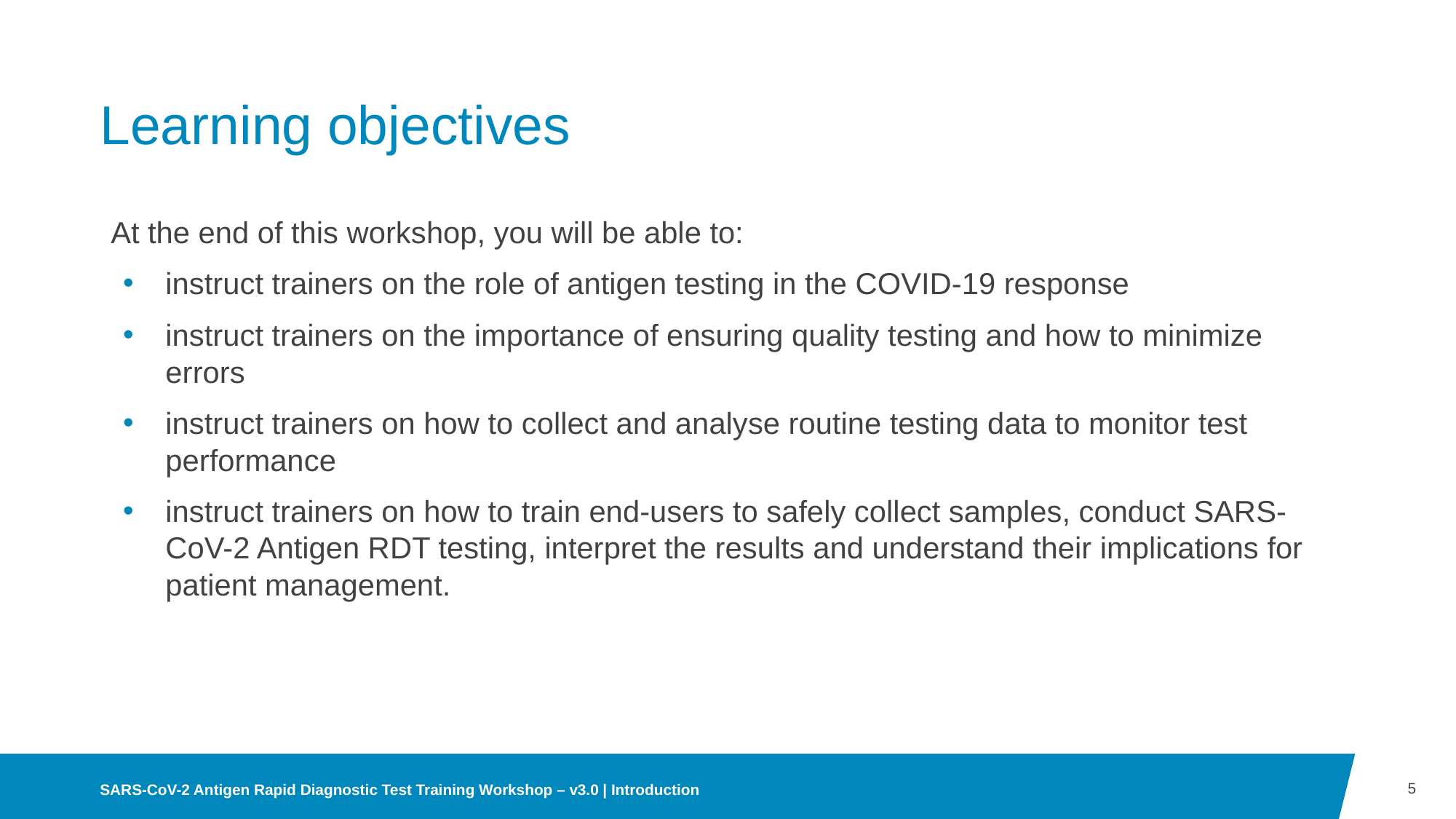

# Learning objectives
At the end of this workshop, you will be able to:
instruct trainers on the role of antigen testing in the COVID-19 response
instruct trainers on the importance of ensuring quality testing and how to minimize errors
instruct trainers on how to collect and analyse routine testing data to monitor test performance
instruct trainers on how to train end-users to safely collect samples, conduct SARS-CoV-2 Antigen RDT testing, interpret the results and understand their implications for patient management.

5
SARS-CoV-2 Antigen Rapid Diagnostic Test Training Workshop – v3.0 | Introduction